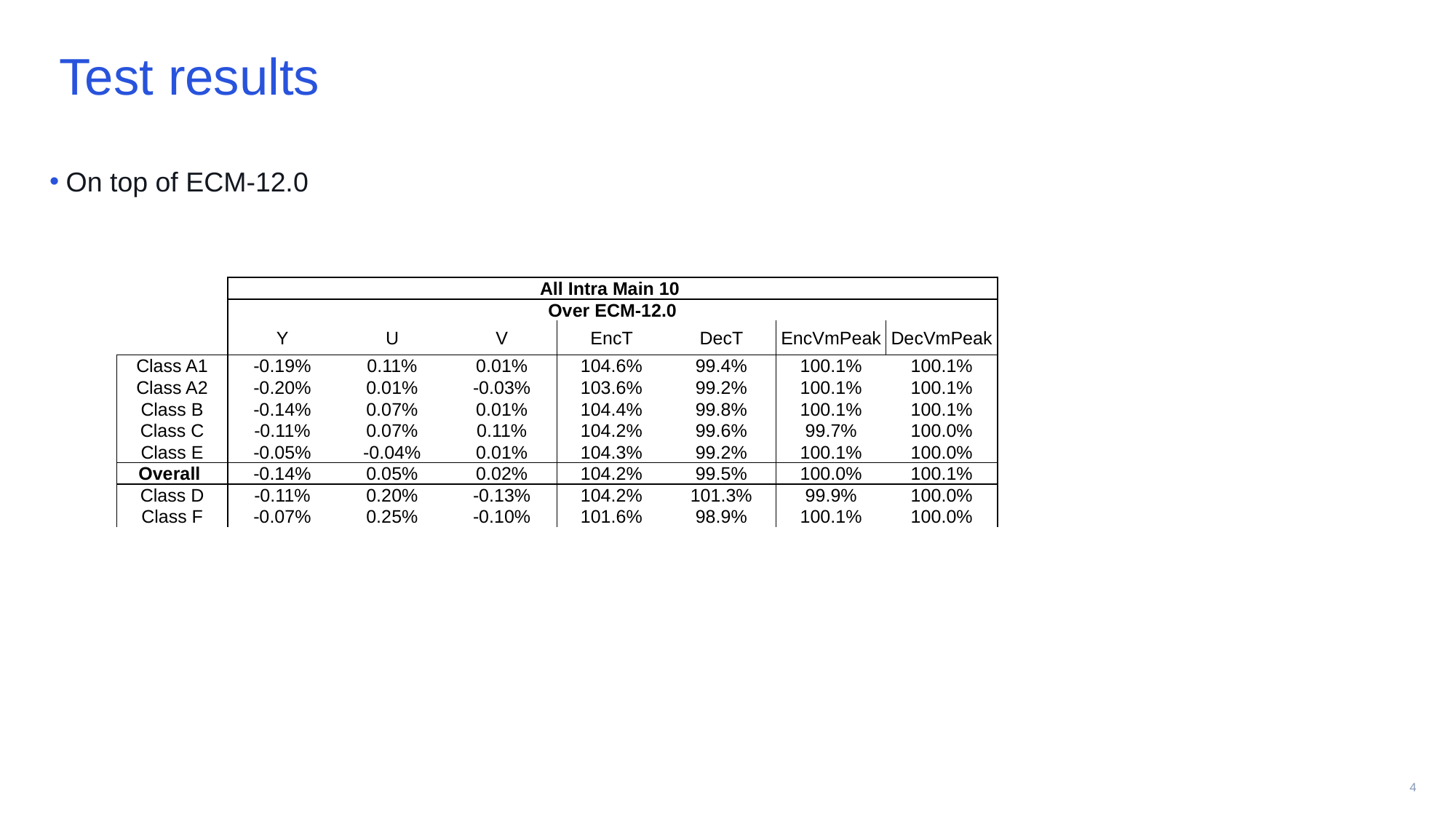

# Test results
On top of ECM-12.0

|  | All Intra Main 10 |  |  |  |  |  |  |
| --- | --- | --- | --- | --- | --- | --- | --- |
|  | Over ECM-12.0 |  |  |  |  |  |  |
|  | Y | U | V | EncT | DecT | EncVmPeak | DecVmPeak |
| Class A1 | -0.19% | 0.11% | 0.01% | 104.6% | 99.4% | 100.1% | 100.1% |
| Class A2 | -0.20% | 0.01% | -0.03% | 103.6% | 99.2% | 100.1% | 100.1% |
| Class B | -0.14% | 0.07% | 0.01% | 104.4% | 99.8% | 100.1% | 100.1% |
| Class C | -0.11% | 0.07% | 0.11% | 104.2% | 99.6% | 99.7% | 100.0% |
| Class E | -0.05% | -0.04% | 0.01% | 104.3% | 99.2% | 100.1% | 100.0% |
| Overall | -0.14% | 0.05% | 0.02% | 104.2% | 99.5% | 100.0% | 100.1% |
| Class D | -0.11% | 0.20% | -0.13% | 104.2% | 101.3% | 99.9% | 100.0% |
| Class F | -0.07% | 0.25% | -0.10% | 101.6% | 98.9% | 100.1% | 100.0% |